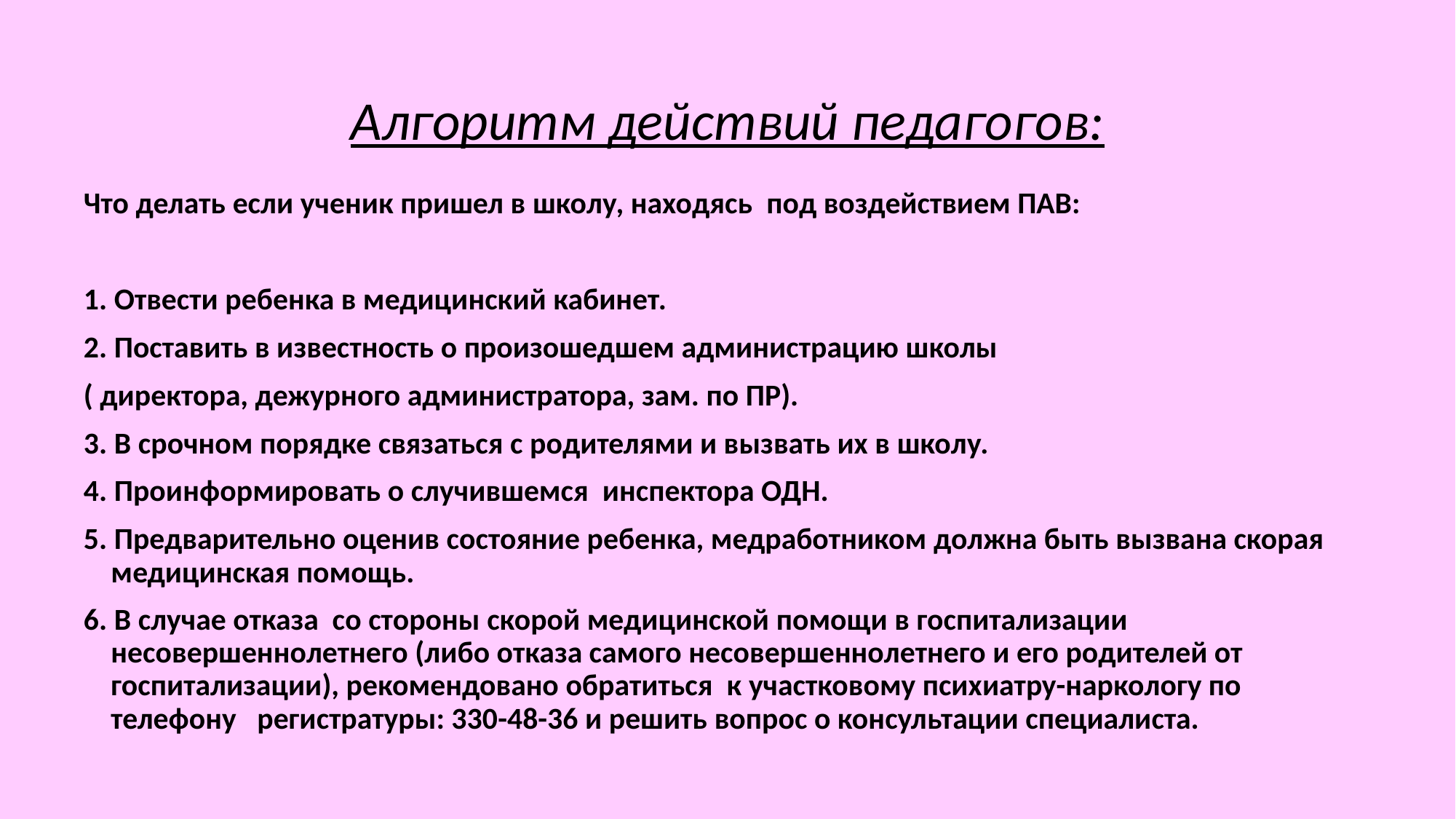

# Алгоритм действий педагогов:
Что делать если ученик пришел в школу, находясь  под воздействием ПАВ:

1. Отвести ребенка в медицинский кабинет.
2. Поставить в известность о произошедшем администрацию школы
( директора, дежурного администратора, зам. по ПР).
3. В срочном порядке связаться с родителями и вызвать их в школу.
4. Проинформировать о случившемся  инспектора ОДН.
5. Предварительно оценив состояние ребенка, медработником должна быть вызвана скорая медицинская помощь.
6. В случае отказа  со стороны скорой медицинской помощи в госпитализации несовершеннолетнего (либо отказа самого несовершеннолетнего и его родителей от госпитализации), рекомендовано обратиться  к участковому психиатру-наркологу по телефону   регистратуры: 330-48-36 и решить вопрос о консультации специалиста.